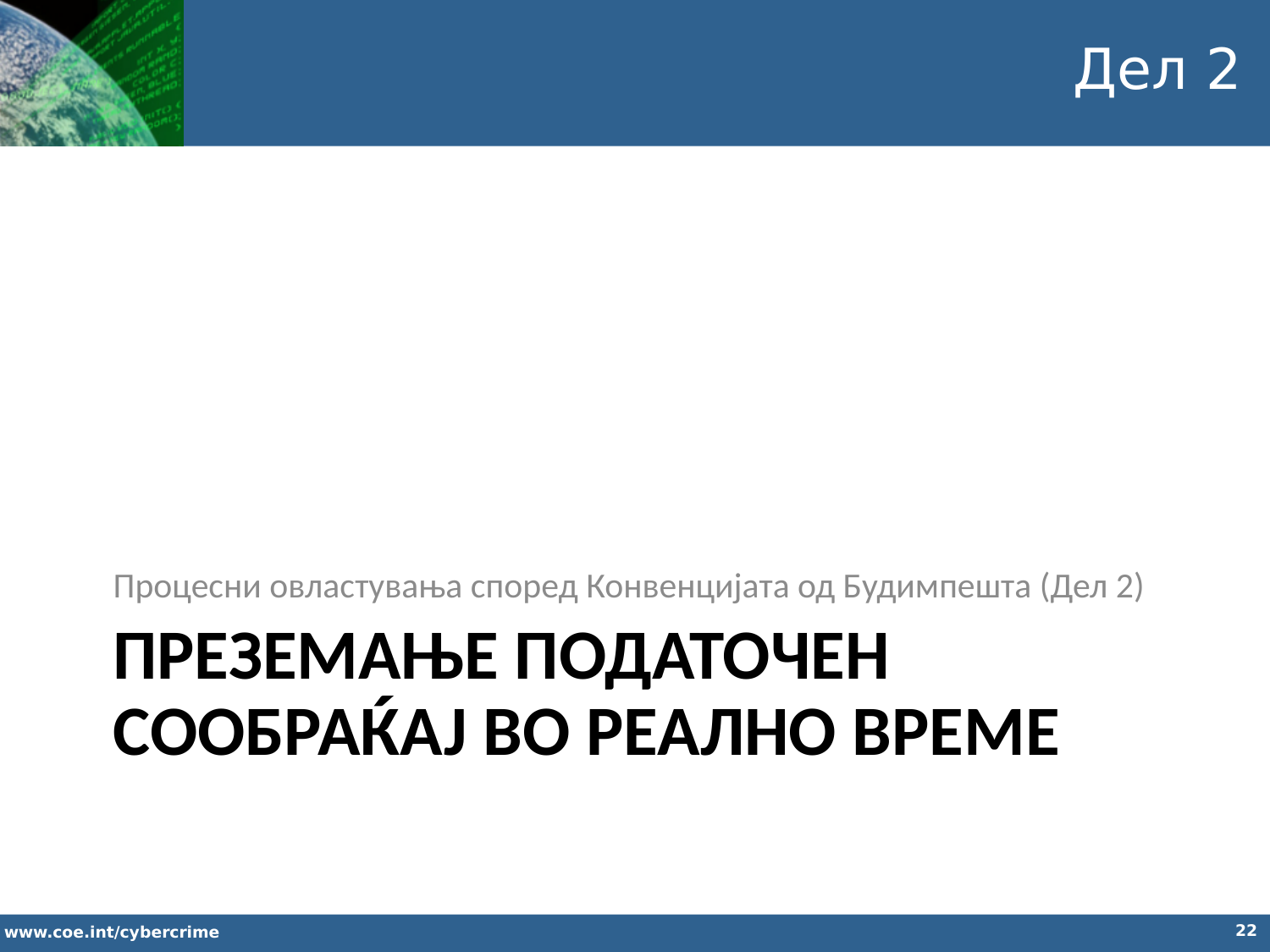

Дел 2
Процесни овластувања според Конвенцијата од Будимпешта (Дел 2)
# ПРЕЗЕМАЊЕ ПОДАТОЧЕН СООБРАЌАЈ ВО РЕАЛНО ВРЕМЕ